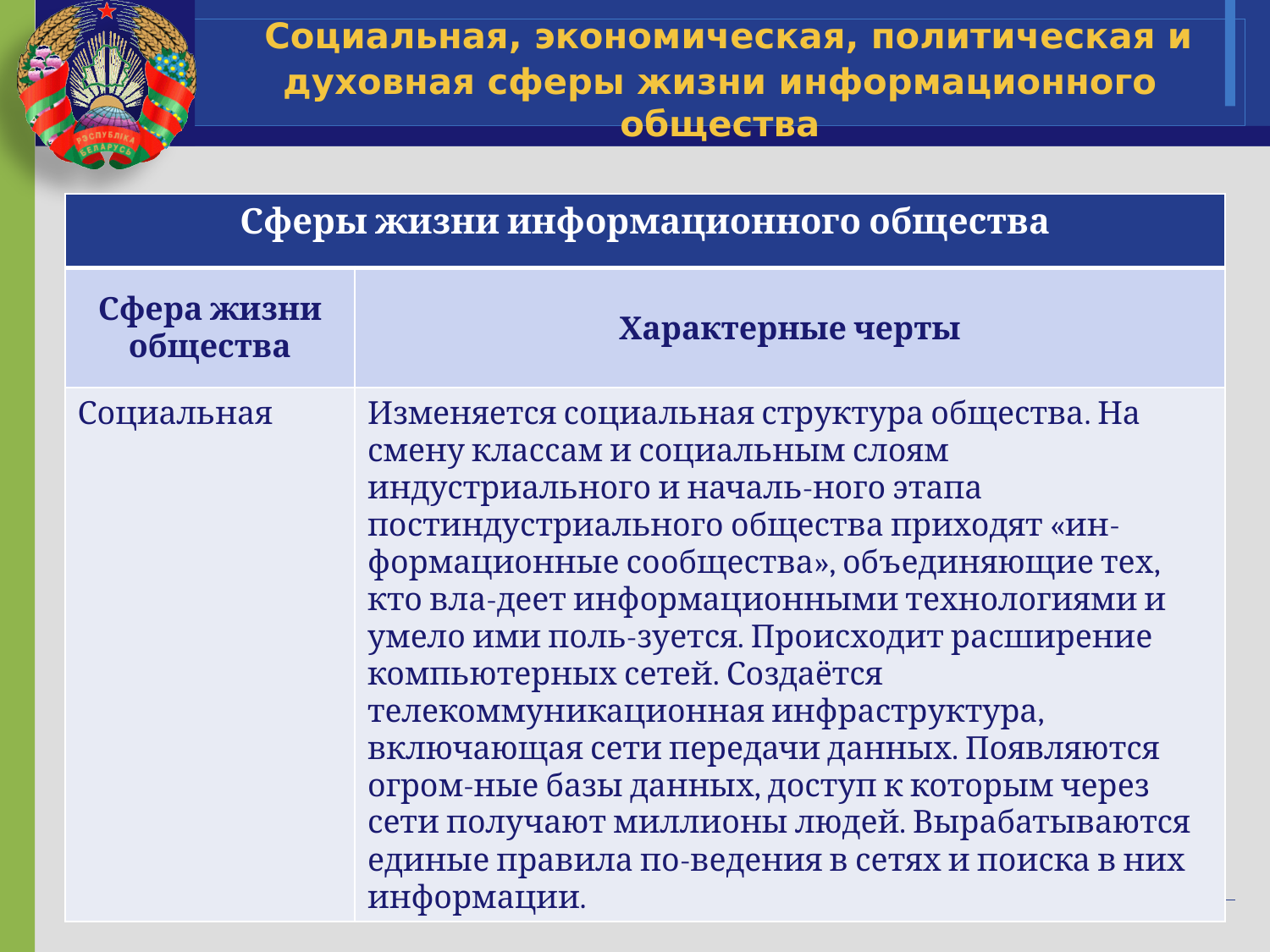

# Социальная, экономическая, политическая и духовная сферы жизни информационного общества
| Сферы жизни информационного общества |  |
| --- | --- |
| Сфера жизни общества | Характерные черты |
| Социальная | Изменяется социальная структура общества. На смену классам и социальным слоям индустриального и началь-ного этапа постиндустриального общества приходят «ин-формационные сообщества», объединяющие тех, кто вла-деет информационными технологиями и умело ими поль-зуется. Происходит расширение компьютерных сетей. Создаётся телекоммуникационная инфраструктура, включающая сети передачи данных. Появляются огром-ные базы данных, доступ к которым через сети получают миллионы людей. Вырабатываются единые правила по-ведения в сетях и поиска в них информации. |